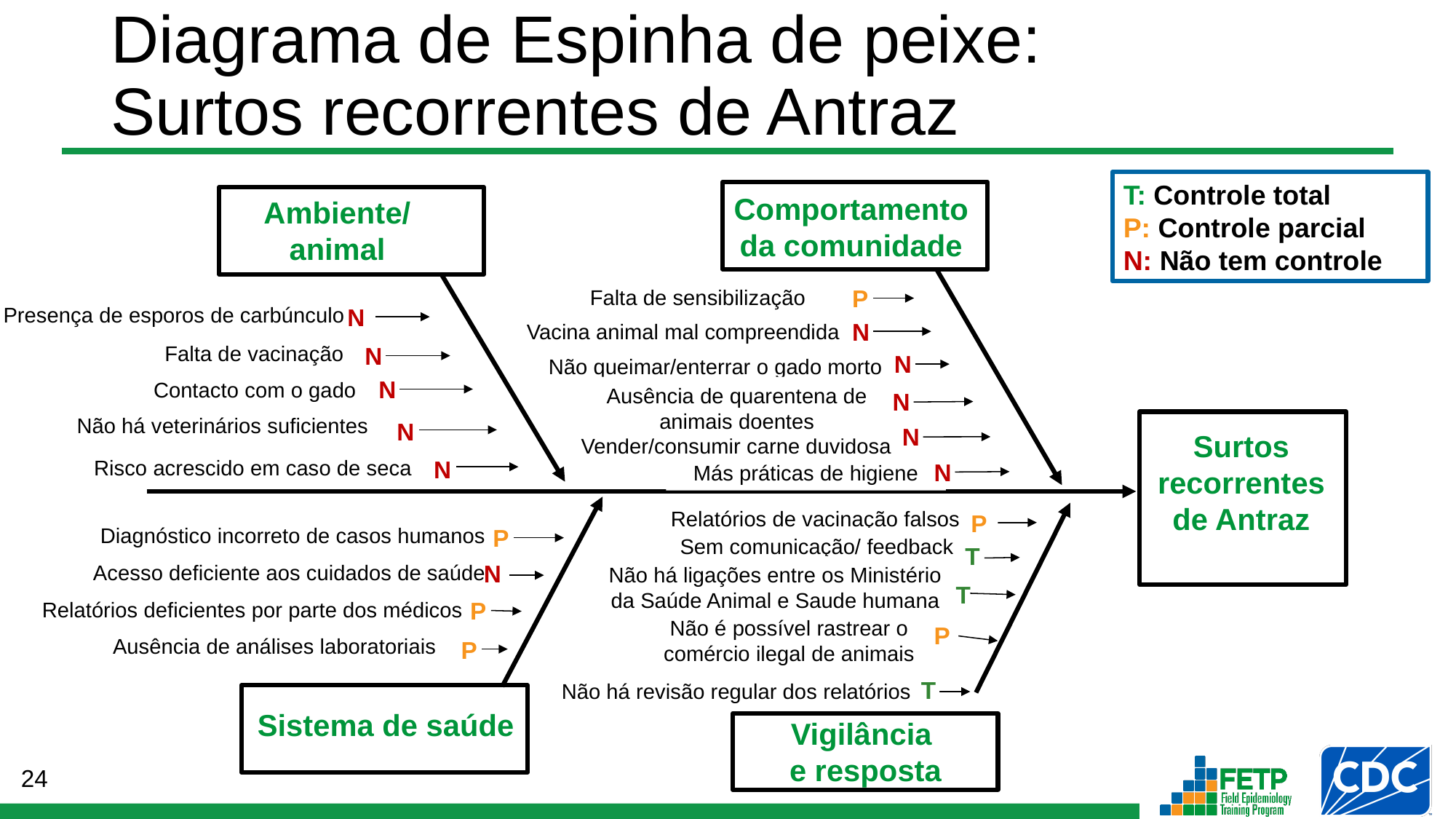

# Diagrama de Espinha de peixe: Surtos recorrentes de Antraz
T: Controle total
P: Controle parcial
N: Não tem controle

Comportamento da comunidade
Surtos recorrentes de Antraz
Sistema de saúde
Vigilância
e resposta
Ambiente/
animal
P
Falta de sensibilização
Vacina animal mal compreendida
Não queimar/enterrar o gado morto
Ausência de quarentena de animais doentes
Vender/consumir carne duvidosa
Más práticas de higiene
N
Presença de esporos de carbúnculo
Falta de vacinação
Contacto com o gado
Não há veterinários suficientes
Risco acrescido em caso de seca
N
N
N
N
N
N
N
N
N
Relatórios de vacinação falsos
P
Diagnóstico incorreto de casos humanos
Acesso deficiente aos cuidados de saúde
Relatórios deficientes por parte dos médicos
Ausência de análises laboratoriais
P
Sem comunicação/ feedback
T
N
Não há ligações entre os Ministério da Saúde Animal e Saude humana
T
P
Não é possível rastrear o comércio ilegal de animais
P
P
T
Não há revisão regular dos relatórios